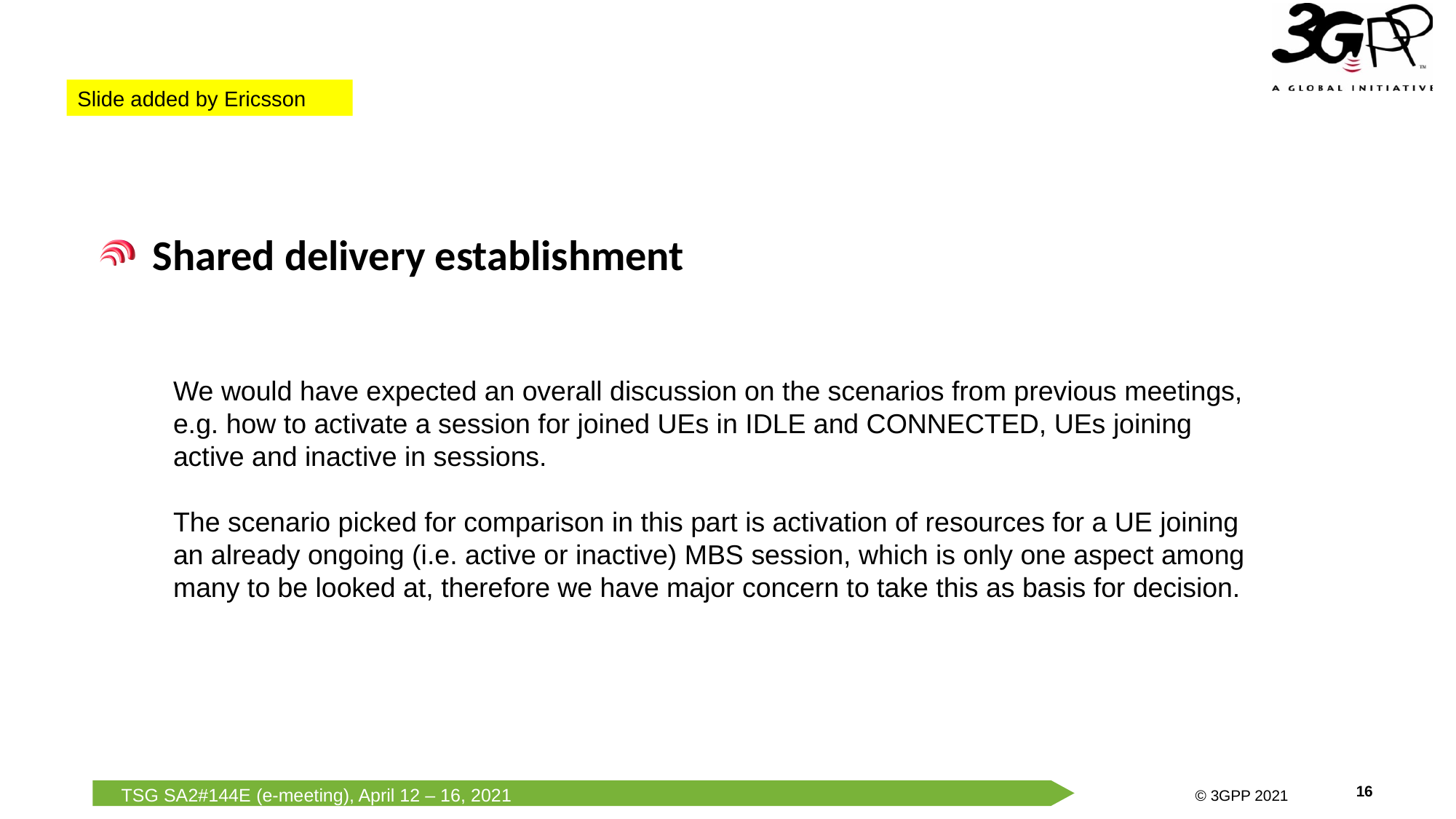

16
Slide added by Ericsson
Shared delivery establishment
We would have expected an overall discussion on the scenarios from previous meetings, e.g. how to activate a session for joined UEs in IDLE and CONNECTED, UEs joining active and inactive in sessions.

The scenario picked for comparison in this part is activation of resources for a UE joining an already ongoing (i.e. active or inactive) MBS session, which is only one aspect among many to be looked at, therefore we have major concern to take this as basis for decision.